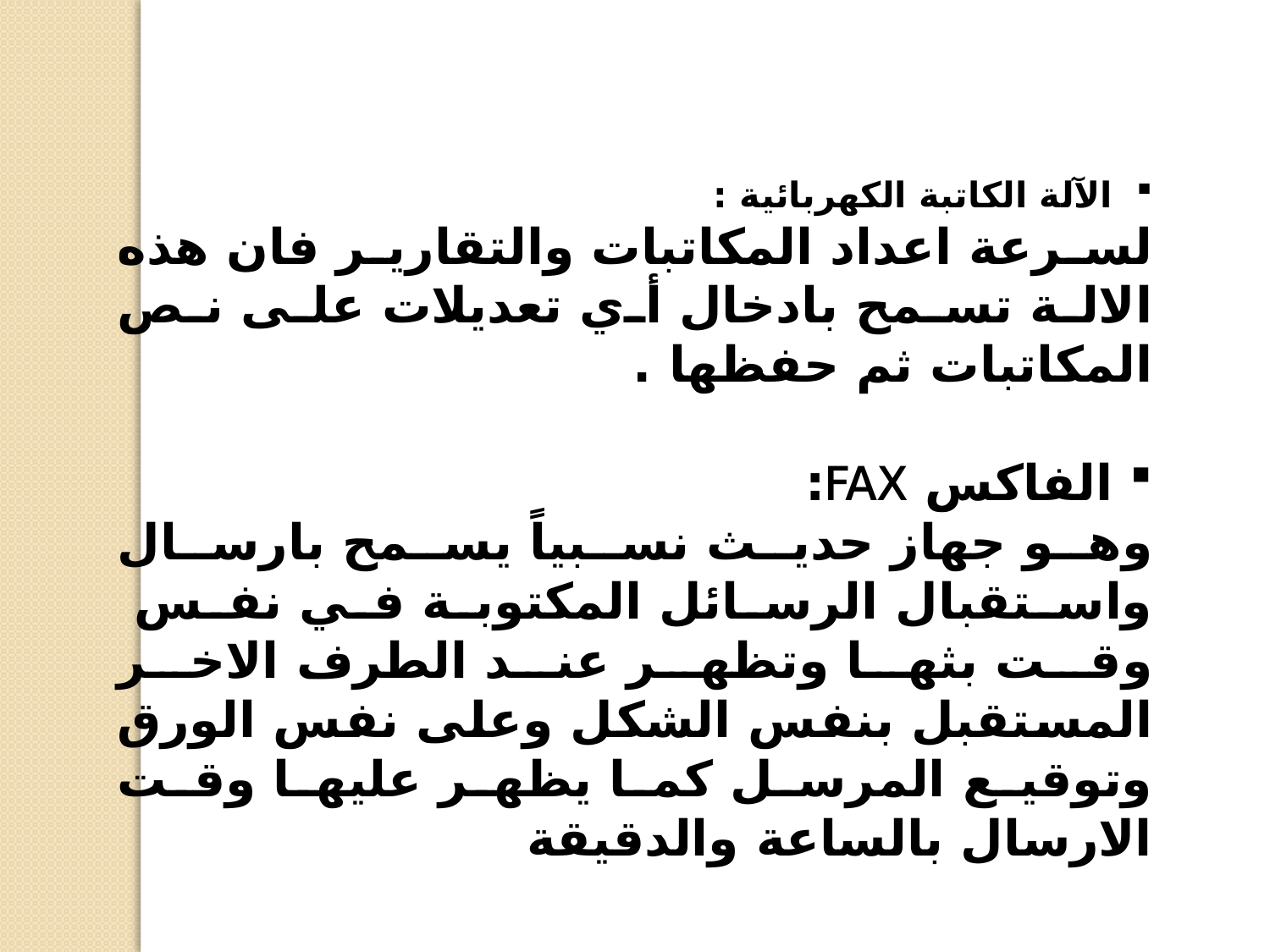

الآلة الكاتبة الكهربائية :
لسرعة اعداد المكاتبات والتقارير فان هذه الالة تسمح بادخال أي تعديلات على نص المكاتبات ثم حفظها .

الفاكس FAX:
وهو جهاز حديث نسبياً يسمح بارسال واستقبال الرسائل المكتوبة في نفس  وقت بثها وتظهر عند الطرف الاخر المستقبل بنفس الشكل وعلى نفس الورق وتوقيع المرسل كما يظهر عليها وقت الارسال بالساعة والدقيقة